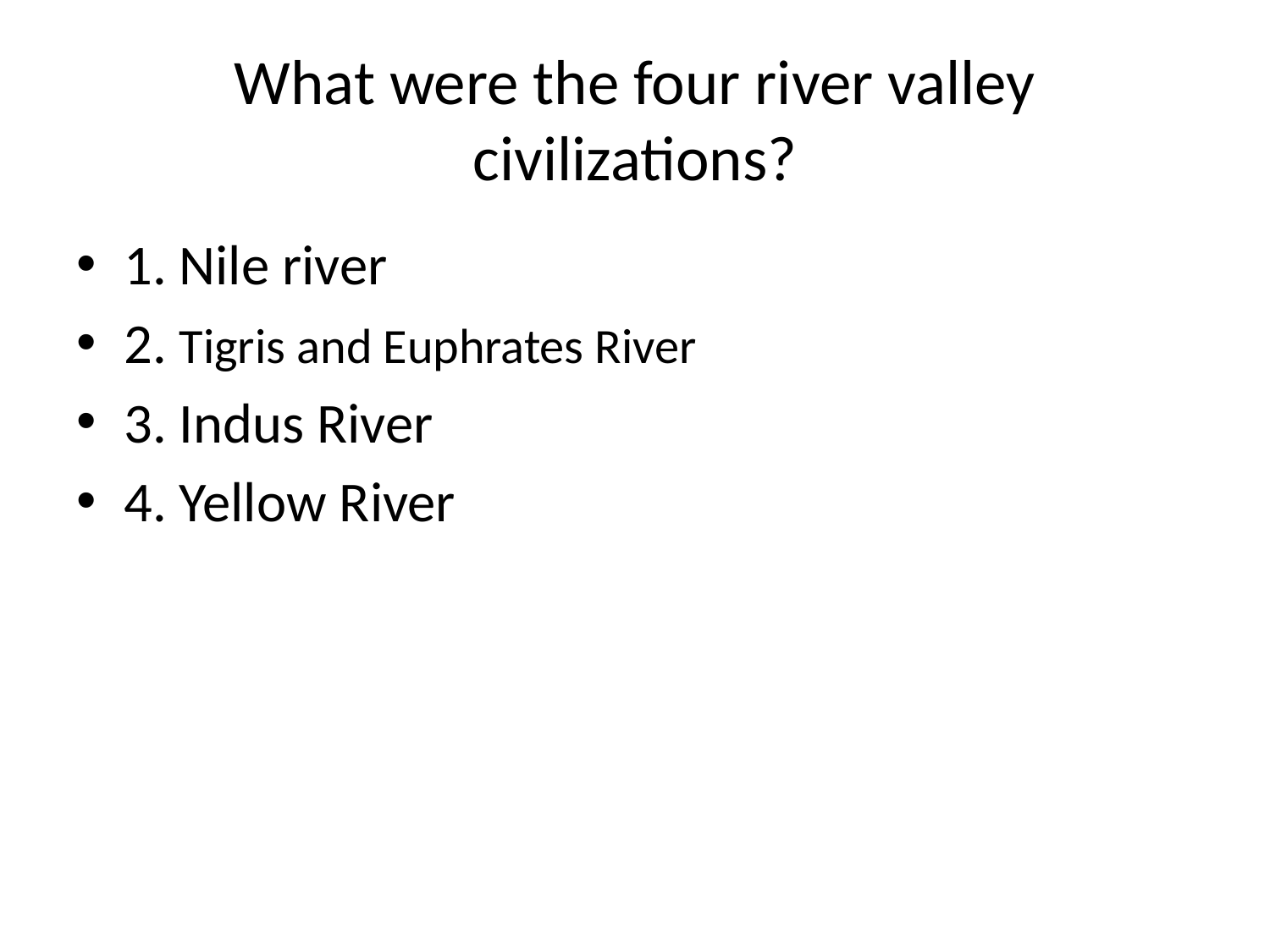

# What were the four river valley civilizations?
1. Nile river
2. Tigris and Euphrates River
3. Indus River
4. Yellow River